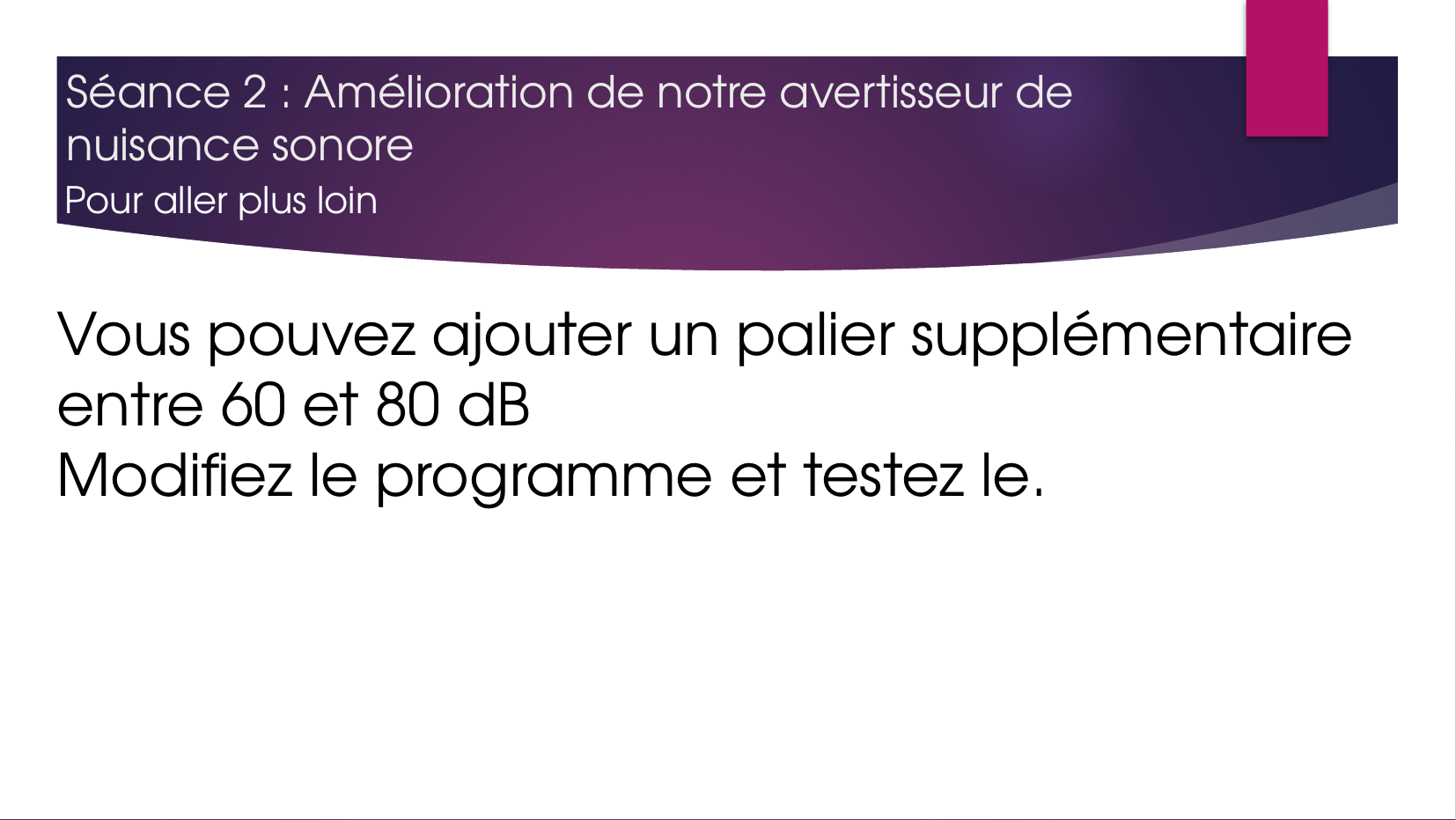

Séance 2 : Amélioration de notre avertisseur de nuisance sonore
Pour aller plus loin
Vous pouvez ajouter un palier supplémentaire entre 60 et 80 dB
Modifiez le programme et testez le.